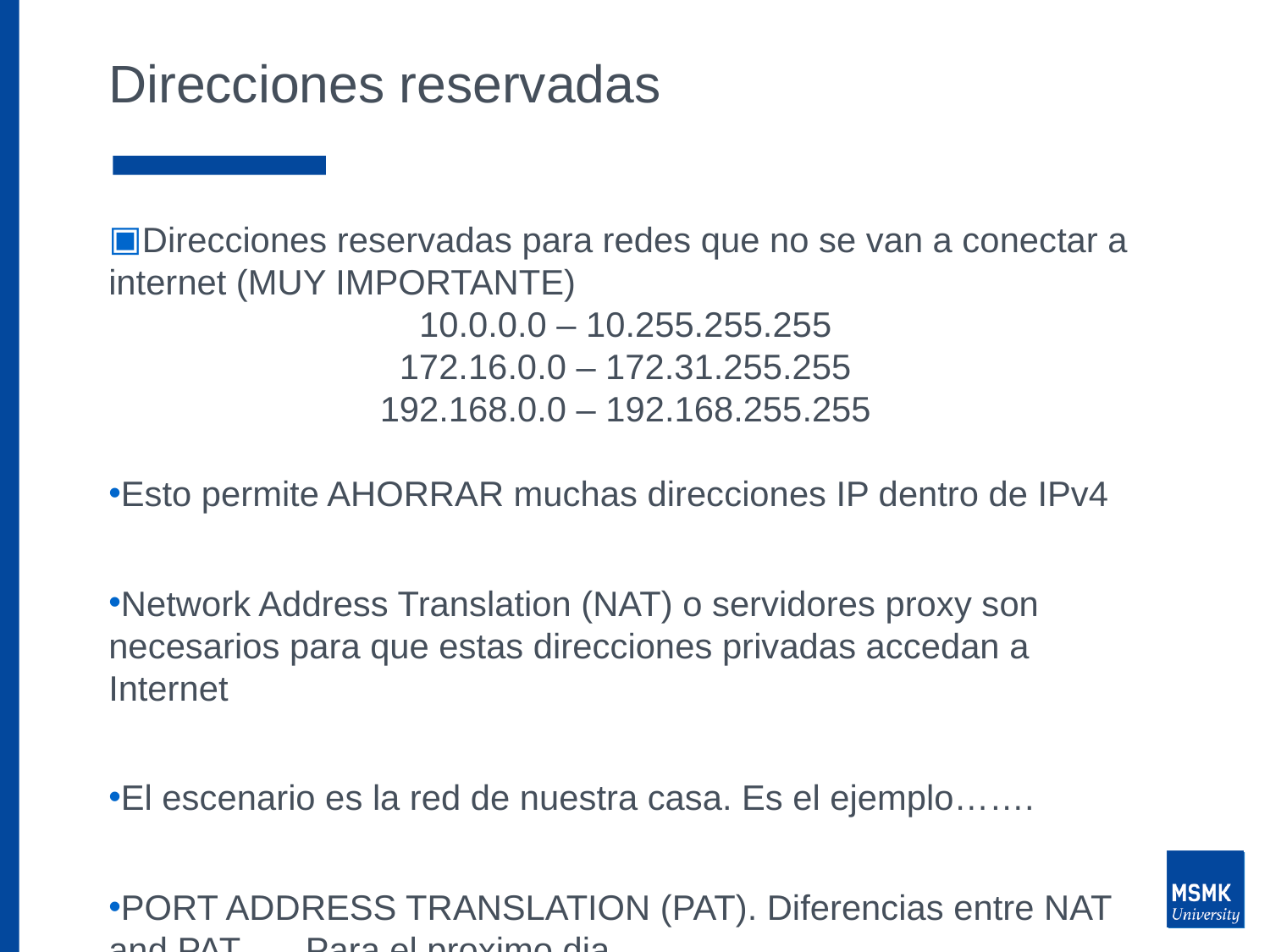

# Direcciones reservadas
Direcciones reservadas para redes que no se van a conectar a internet (MUY IMPORTANTE)
10.0.0.0 – 10.255.255.255
172.16.0.0 – 172.31.255.255
192.168.0.0 – 192.168.255.255

Esto permite AHORRAR muchas direcciones IP dentro de IPv4

Network Address Translation (NAT) o servidores proxy son necesarios para que estas direcciones privadas accedan a Internet

El escenario es la red de nuestra casa. Es el ejemplo…….

PORT ADDRESS TRANSLATION (PAT). Diferencias entre NAT and PAT….. Para el proximo dia……